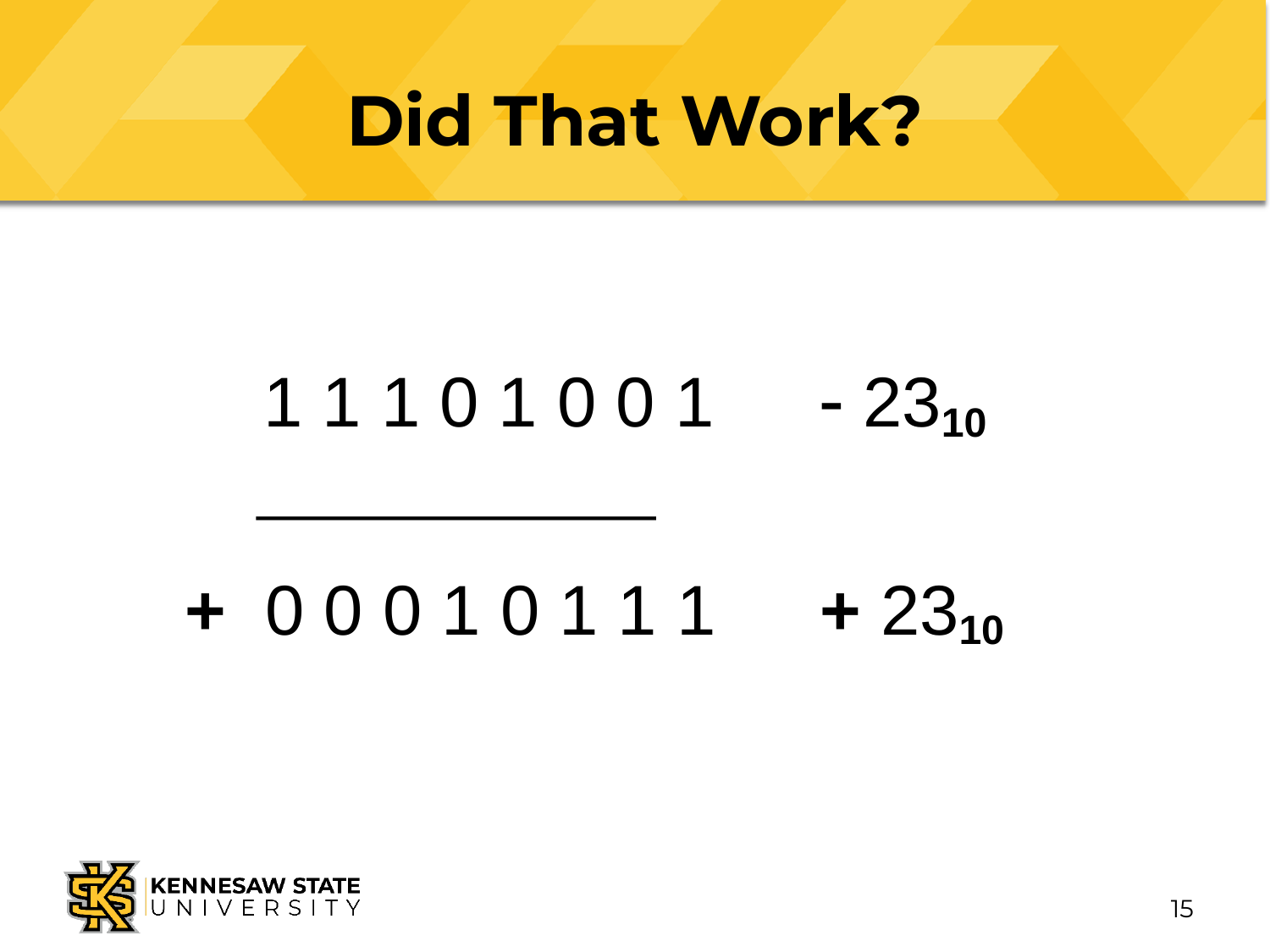

# Did That Work?

    1 1 1 0 1 0 0 1	− 2310
+  0 0 0 1 0 1 1 1 	+ 2310

15